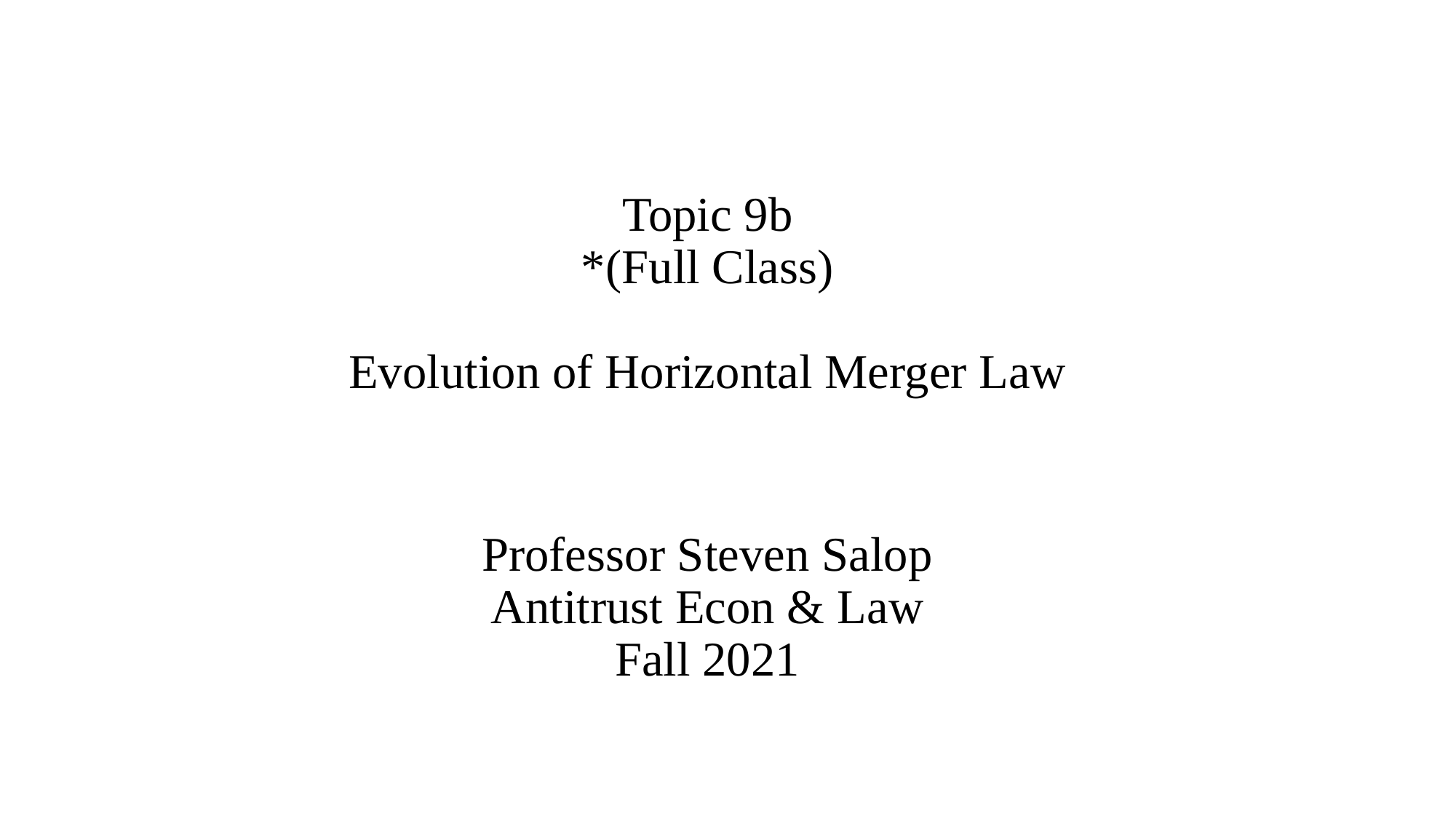

# Topic 9b *(Full Class) Evolution of Horizontal Merger Law Professor Steven Salop Antitrust Econ & Law Fall 2021